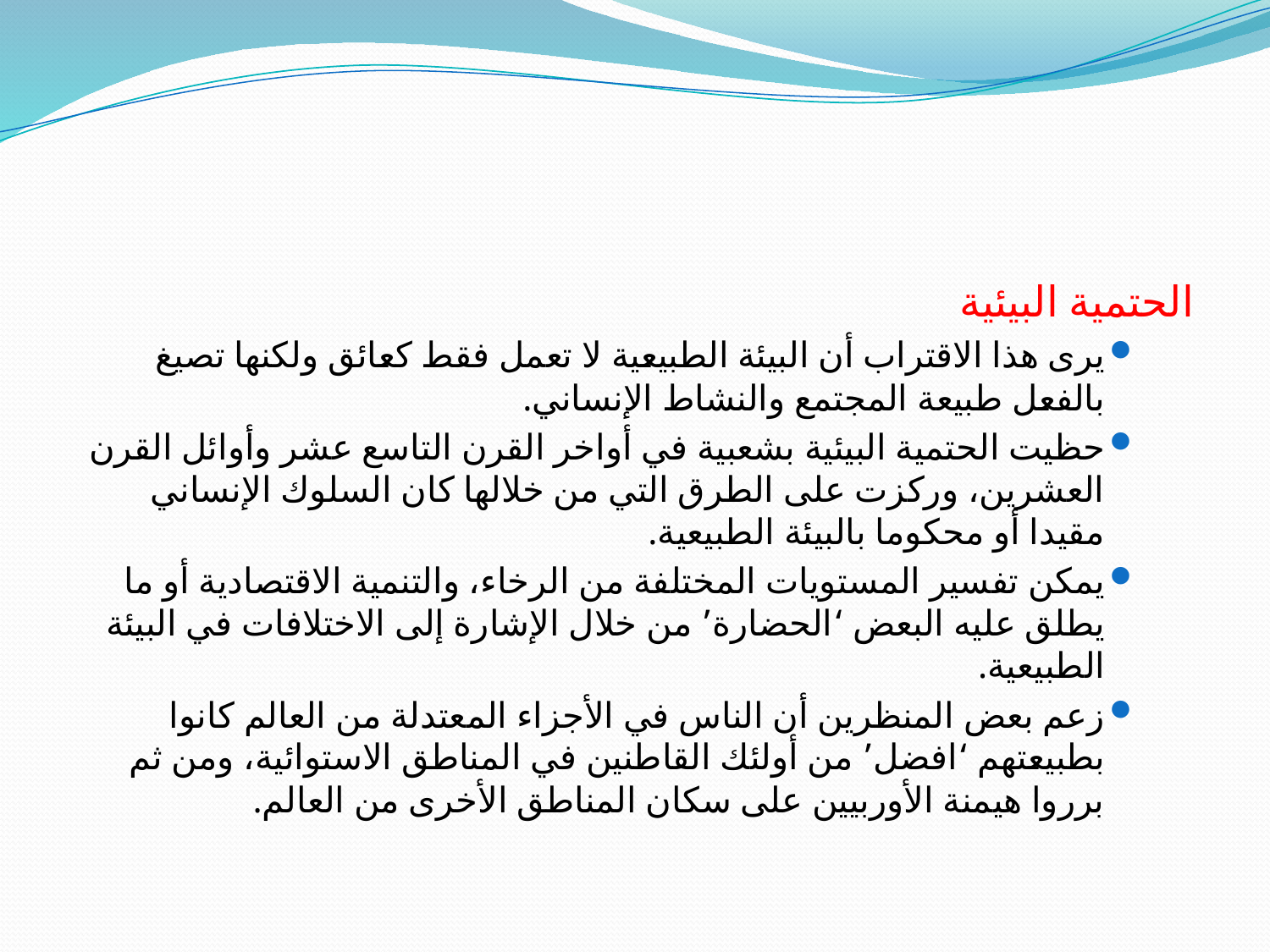

الحتمية البيئية
يرى هذا الاقتراب أن البيئة الطبيعية لا تعمل فقط كعائق ولكنها تصيغ بالفعل طبيعة المجتمع والنشاط الإنساني.
حظيت الحتمية البيئية بشعبية في أواخر القرن التاسع عشر وأوائل القرن العشرين، وركزت على الطرق التي من خلالها كان السلوك الإنساني مقيدا أو محكوما بالبيئة الطبيعية.
يمكن تفسير المستويات المختلفة من الرخاء، والتنمية الاقتصادية أو ما يطلق عليه البعض ‘الحضارة’ من خلال الإشارة إلى الاختلافات في البيئة الطبيعية.
زعم بعض المنظرين أن الناس في الأجزاء المعتدلة من العالم كانوا بطبيعتهم ‘افضل’ من أولئك القاطنين في المناطق الاستوائية، ومن ثم برروا هيمنة الأوربيين على سكان المناطق الأخرى من العالم.